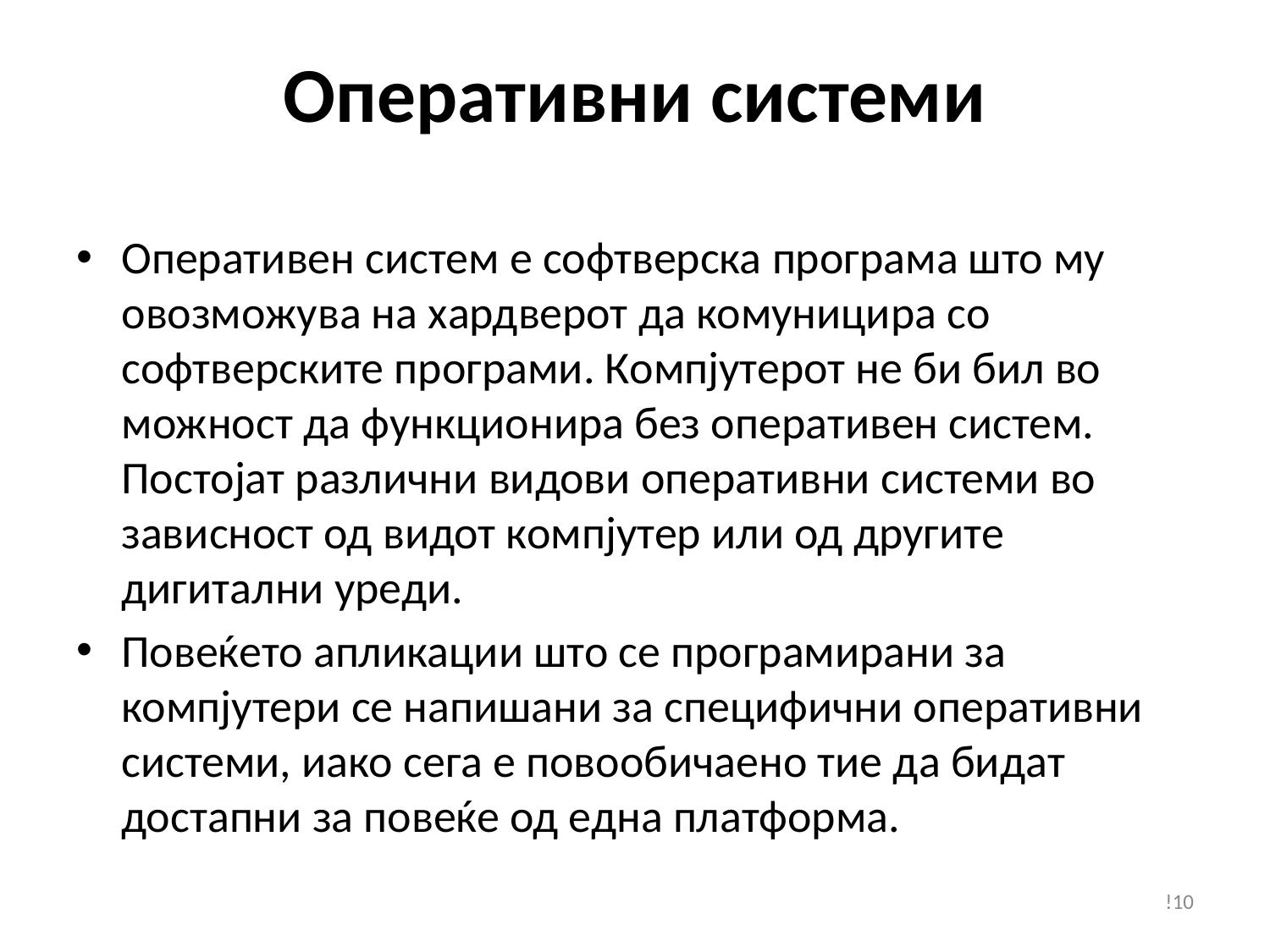

# Оперативни системи
Оперативен систем е софтверска програма што му овозможува на хардверот да комуницира со софтверските програми. Компјутерот не би бил во можност да функционира без оперативен систем. Постојат различни видови оперативни системи во зависност од видот компјутер или од другите дигитални уреди.
Повеќето апликации што се програмирани за компјутери се напишани за специфични оперативни системи, иако сега е повообичаено тие да бидат достапни за повеќе од една платформа.
!10